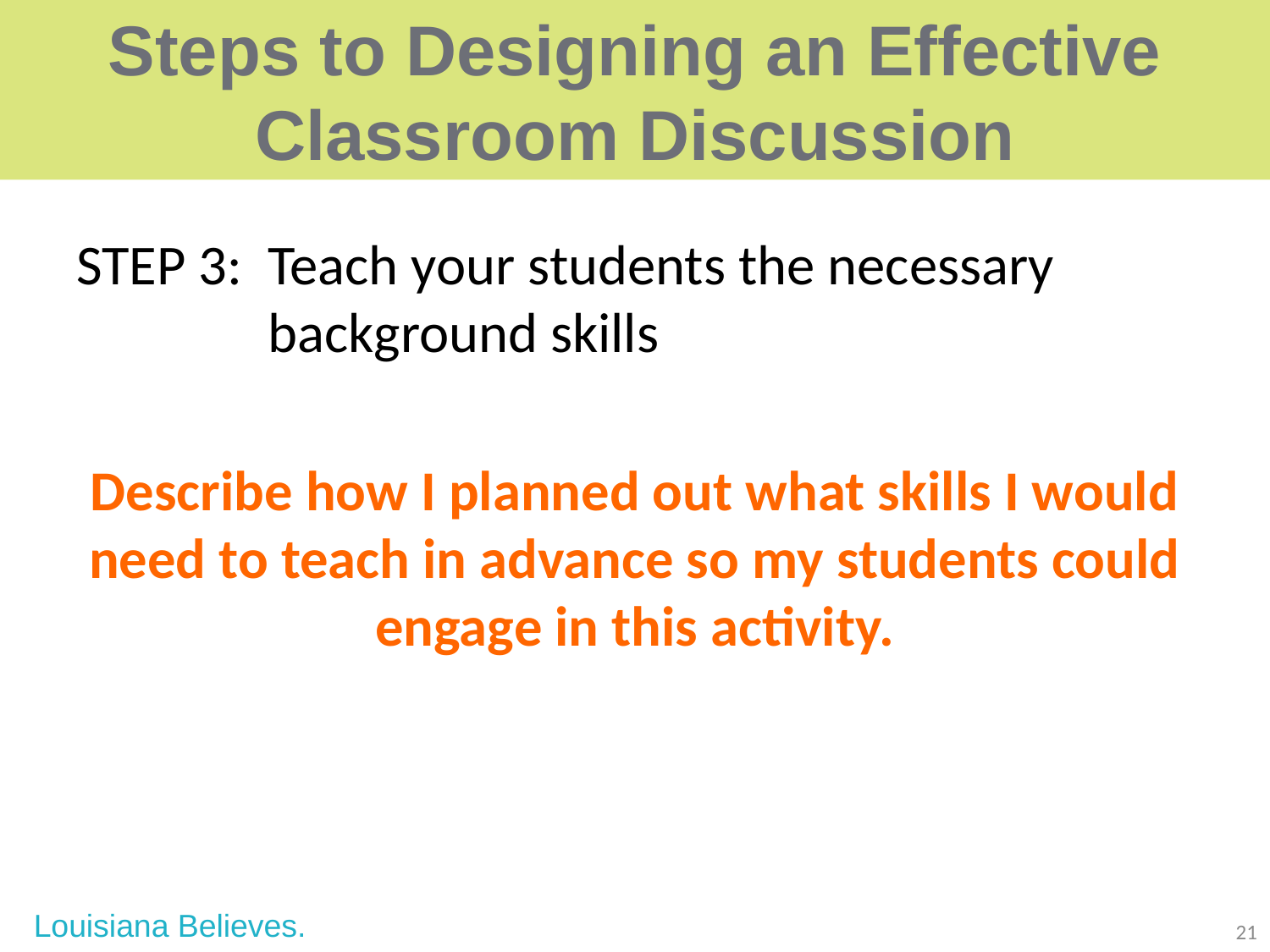

# Steps to Designing an Effective Classroom Discussion
STEP 3:	Teach your students the necessary background skills

Describe how I planned out what skills I would need to teach in advance so my students could engage in this activity.

Louisiana Believes.
21